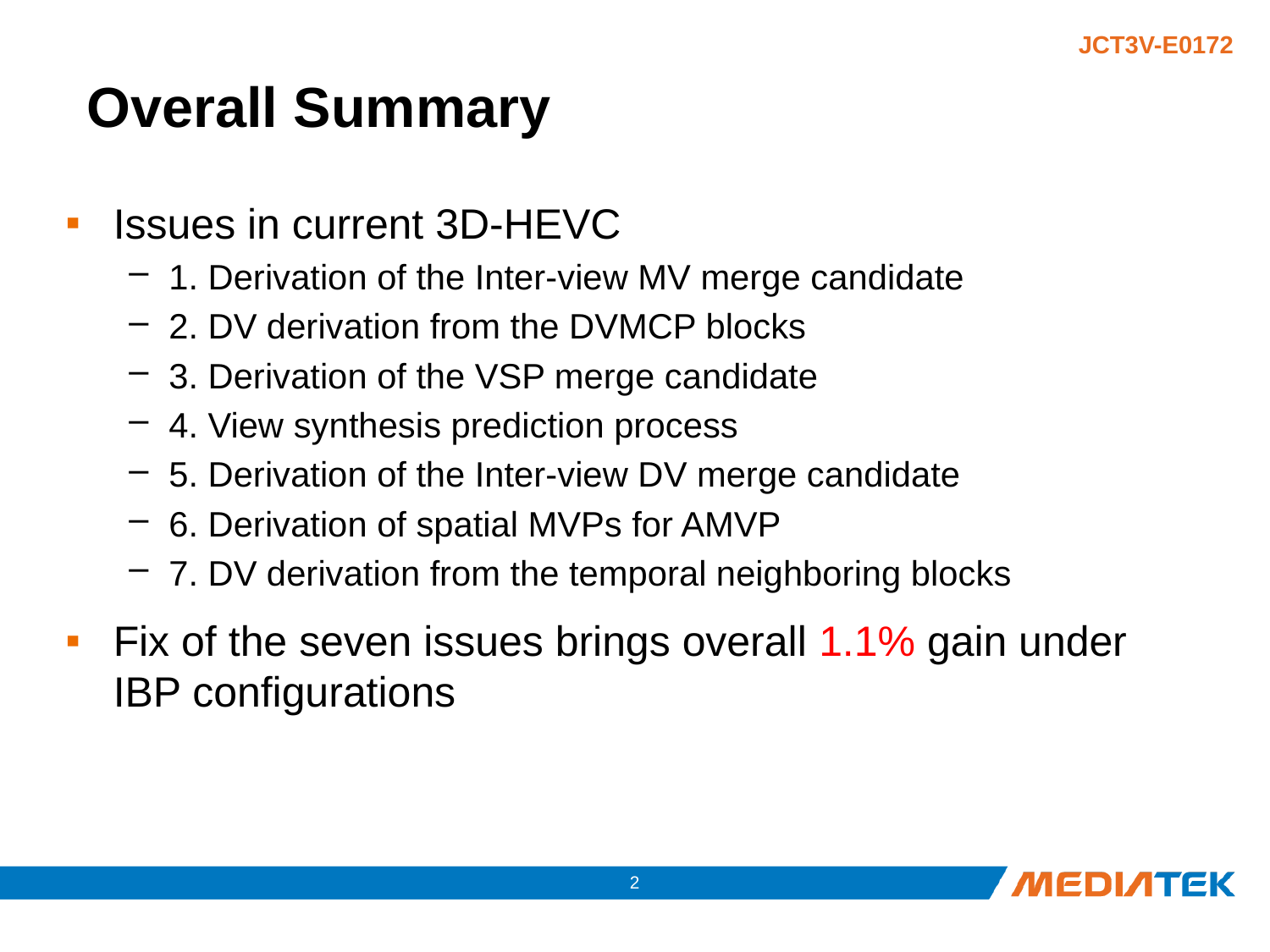

# Overall Summary
Issues in current 3D-HEVC
1. Derivation of the Inter-view MV merge candidate
2. DV derivation from the DVMCP blocks
3. Derivation of the VSP merge candidate
4. View synthesis prediction process
5. Derivation of the Inter-view DV merge candidate
6. Derivation of spatial MVPs for AMVP
7. DV derivation from the temporal neighboring blocks
Fix of the seven issues brings overall 1.1% gain under IBP configurations
2